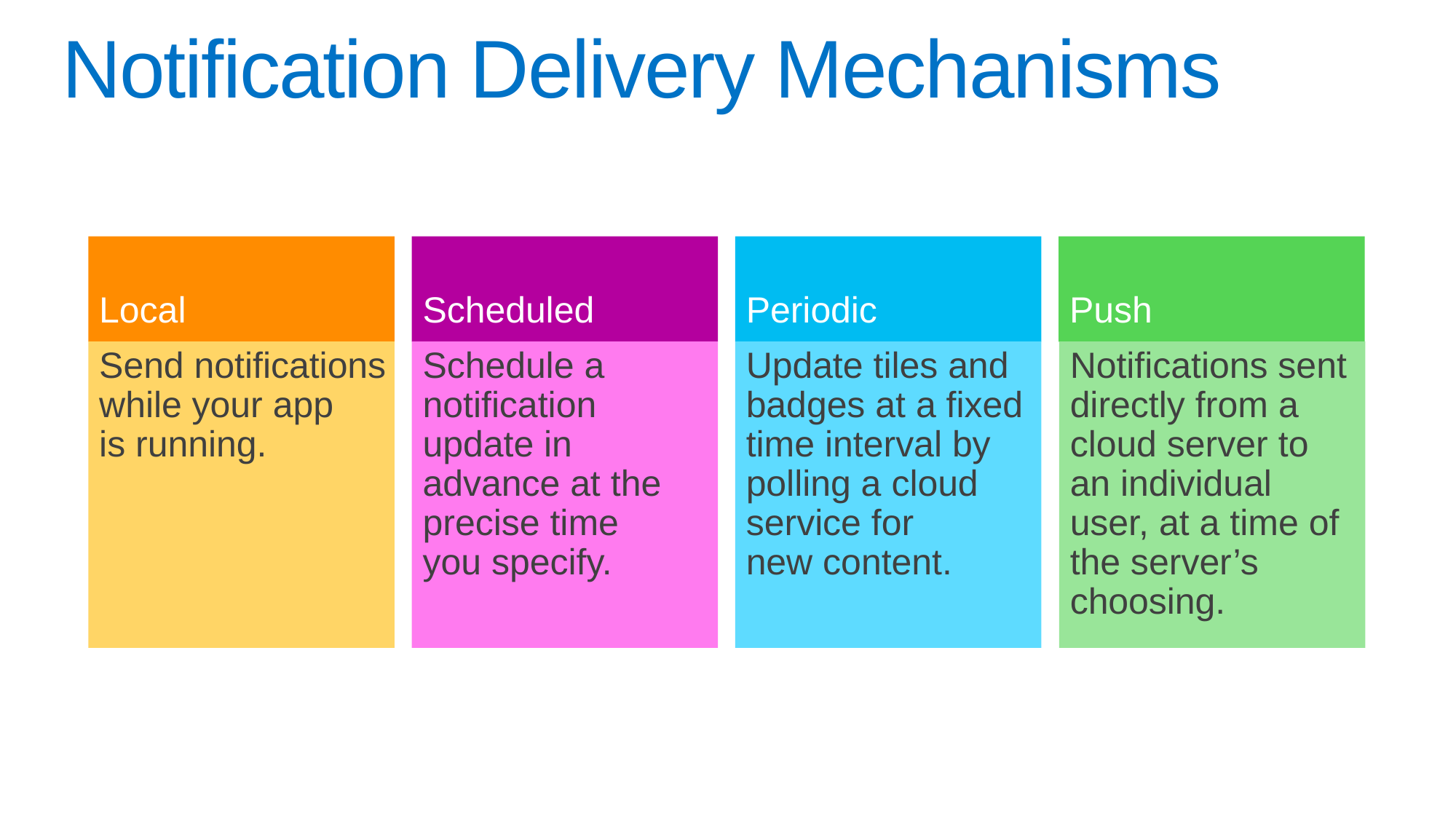

# Notification Delivery Mechanisms
Local
Scheduled
Periodic
Push
Update tiles and badges at a fixed time interval by polling a cloud service for
new content.
Notifications sent directly from a cloud server to
an individual user, at a time of the server’s choosing.
Send notifications while your app
is running.
Schedule a notification update in advance at the precise time
you specify.